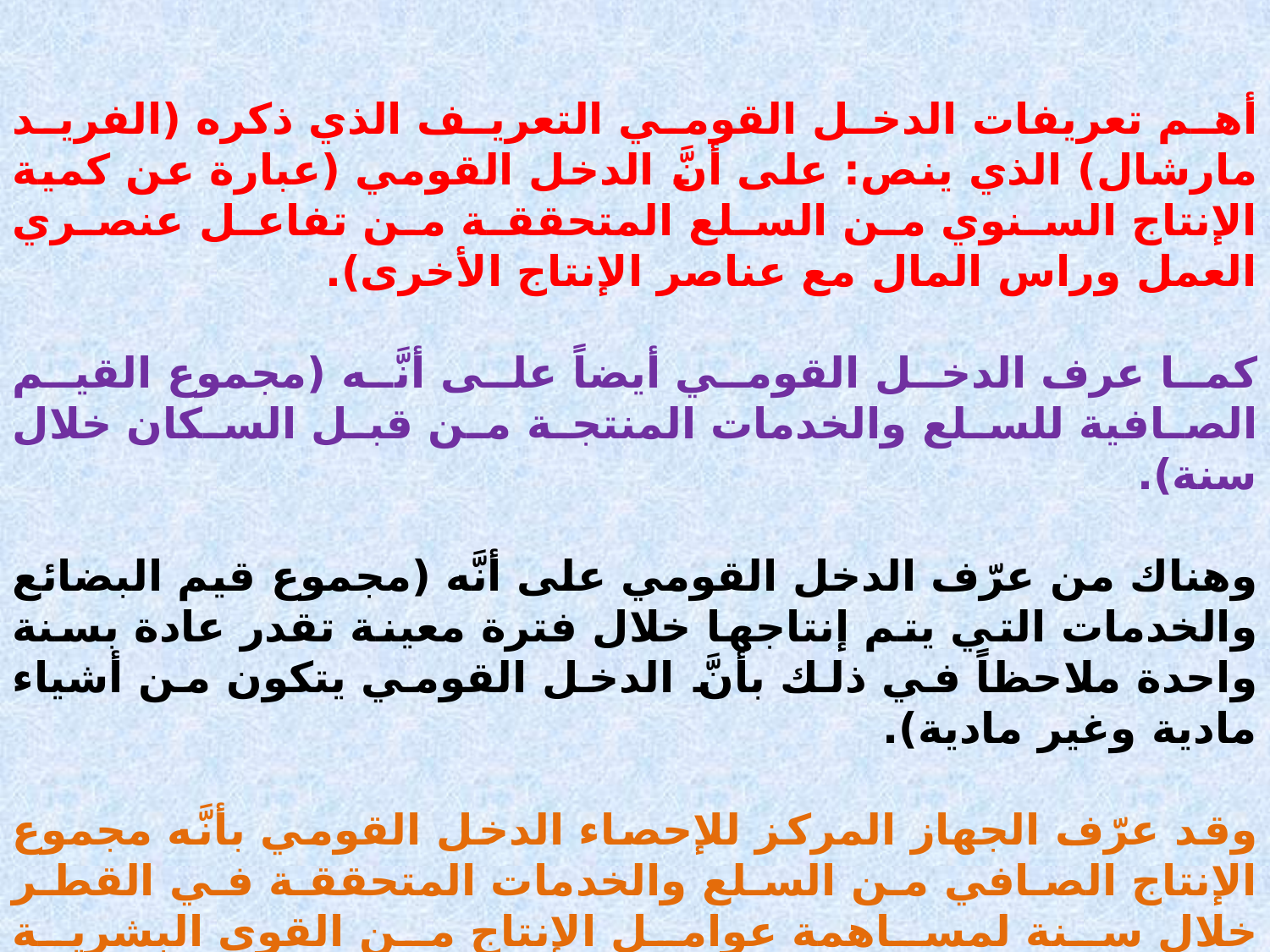

أهم تعريفات الدخل القومي التعريف الذي ذكره (الفريد مارشال) الذي ينص: على أنَّ الدخل القومي (عبارة عن كمية الإنتاج السنوي من السلع المتحققة من تفاعل عنصري العمل وراس المال مع عناصر الإنتاج الأخرى).

كما عرف الدخل القومي أيضاً على أنَّه (مجموع القيم الصافية للسلع والخدمات المنتجة من قبل السكان خلال سنة).

وهناك من عرّف الدخل القومي على أنَّه (مجموع قيم البضائع والخدمات التي يتم إنتاجها خلال فترة معينة تقدر عادة بسنة واحدة ملاحظاً في ذلك بأنَّ الدخل القومي يتكون من أشياء مادية وغير مادية).

وقد عرّف الجهاز المركز للإحصاء الدخل القومي بأنَّه مجموع الإنتاج الصافي من السلع والخدمات المتحققة في القطر خلال سنة لمساهمة عوامل الإنتاج من القوى البشرية والمادية.